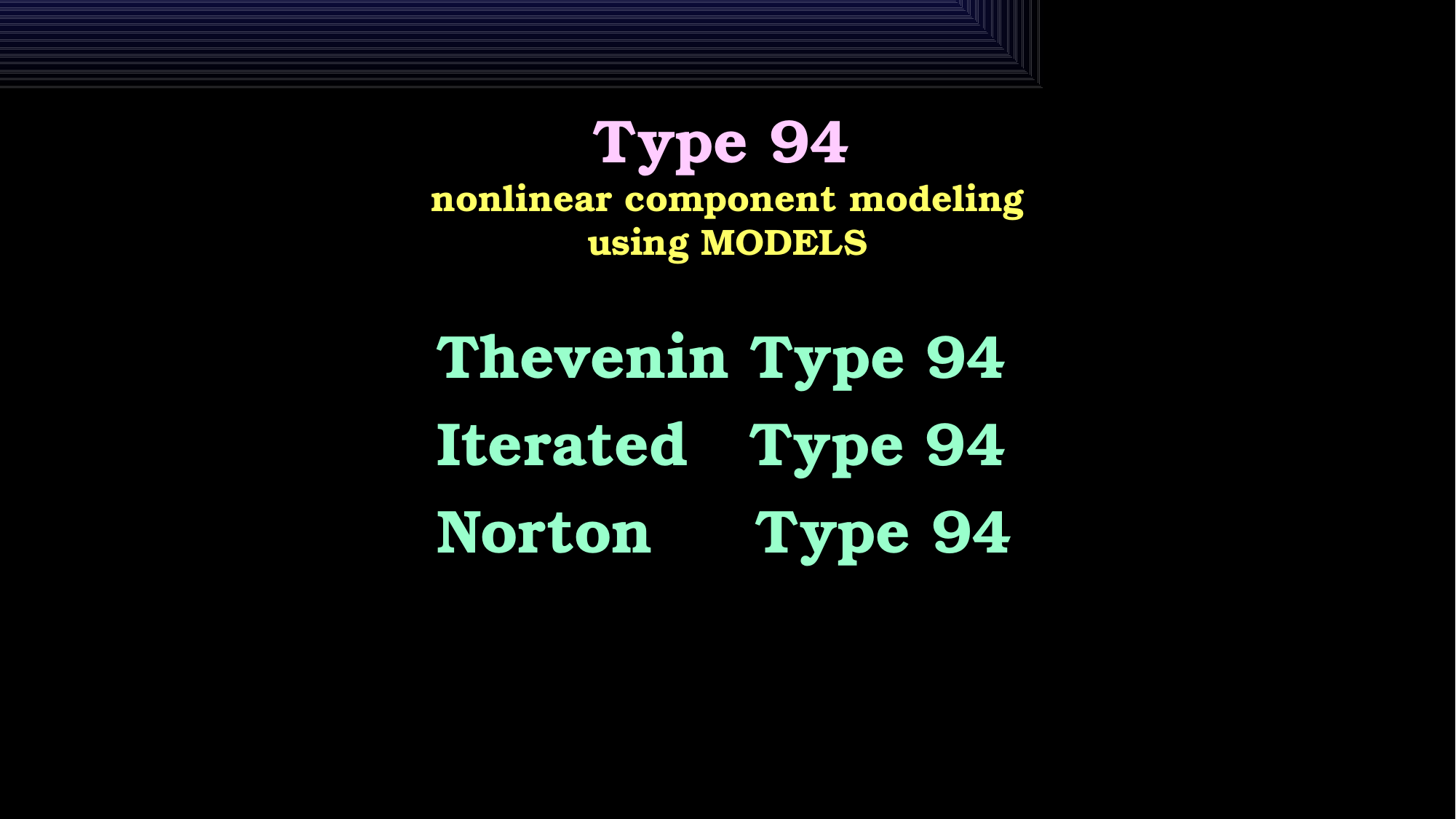

Type 94
nonlinear component modeling
using MODELS
Thevenin Type 94
Iterated   Type 94
Norton     Type 94